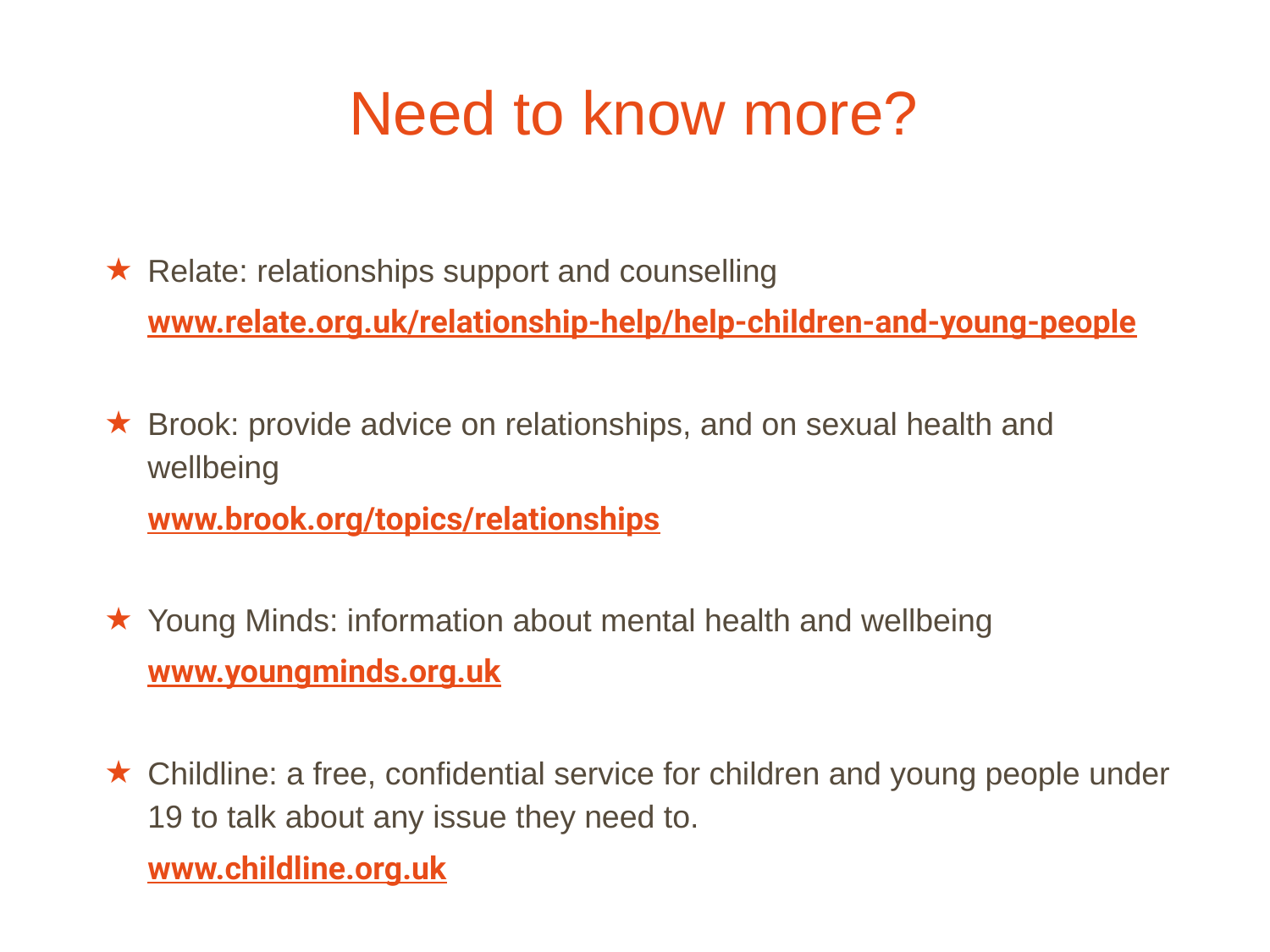

# Need to know more?
Relate: relationships support and counselling
www.relate.org.uk/relationship-help/help-children-and-young-people

Brook: provide advice on relationships, and on sexual health and wellbeing
www.brook.org/topics/relationships

Young Minds: information about mental health and wellbeing
www.youngminds.org.uk

Childline: a free, confidential service for children and young people under 19 to talk about any issue they need to.
www.childline.org.uk